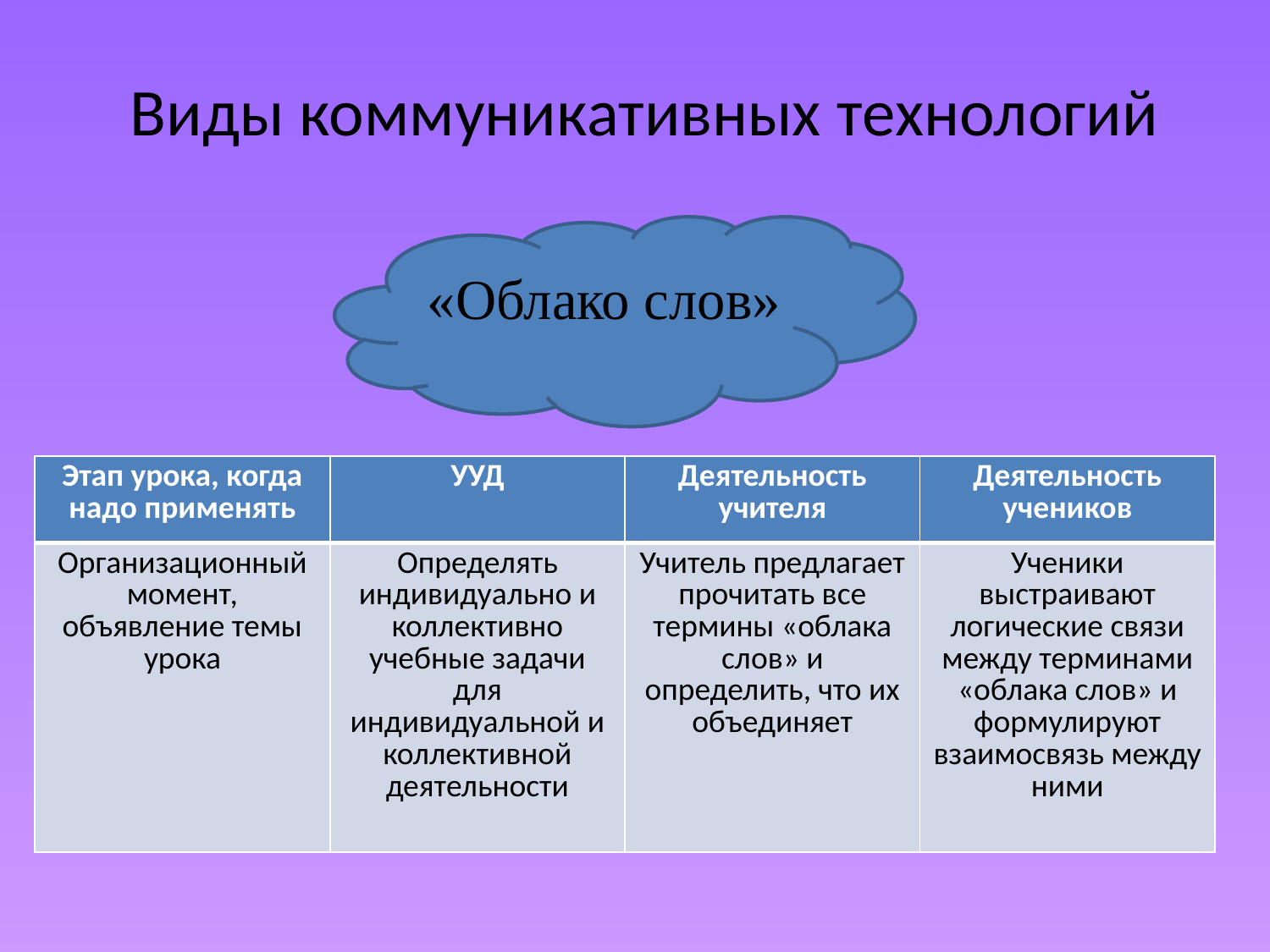

# Виды коммуникативных технологий
«Облако слов»

| Этап урока, когда надо применять | УУД | Деятельность учителя | Деятельность учеников |
| --- | --- | --- | --- |
| Организационный момент, объявление темы урока | Определять индивидуально и коллективно учебные задачи для индивидуальной и коллективной деятельности | Учитель предлагает прочитать все термины «облака слов» и определить, что их объединяет | Ученики выстраивают логические связи между терминами «облака слов» и формулируют взаимосвязь между ними |